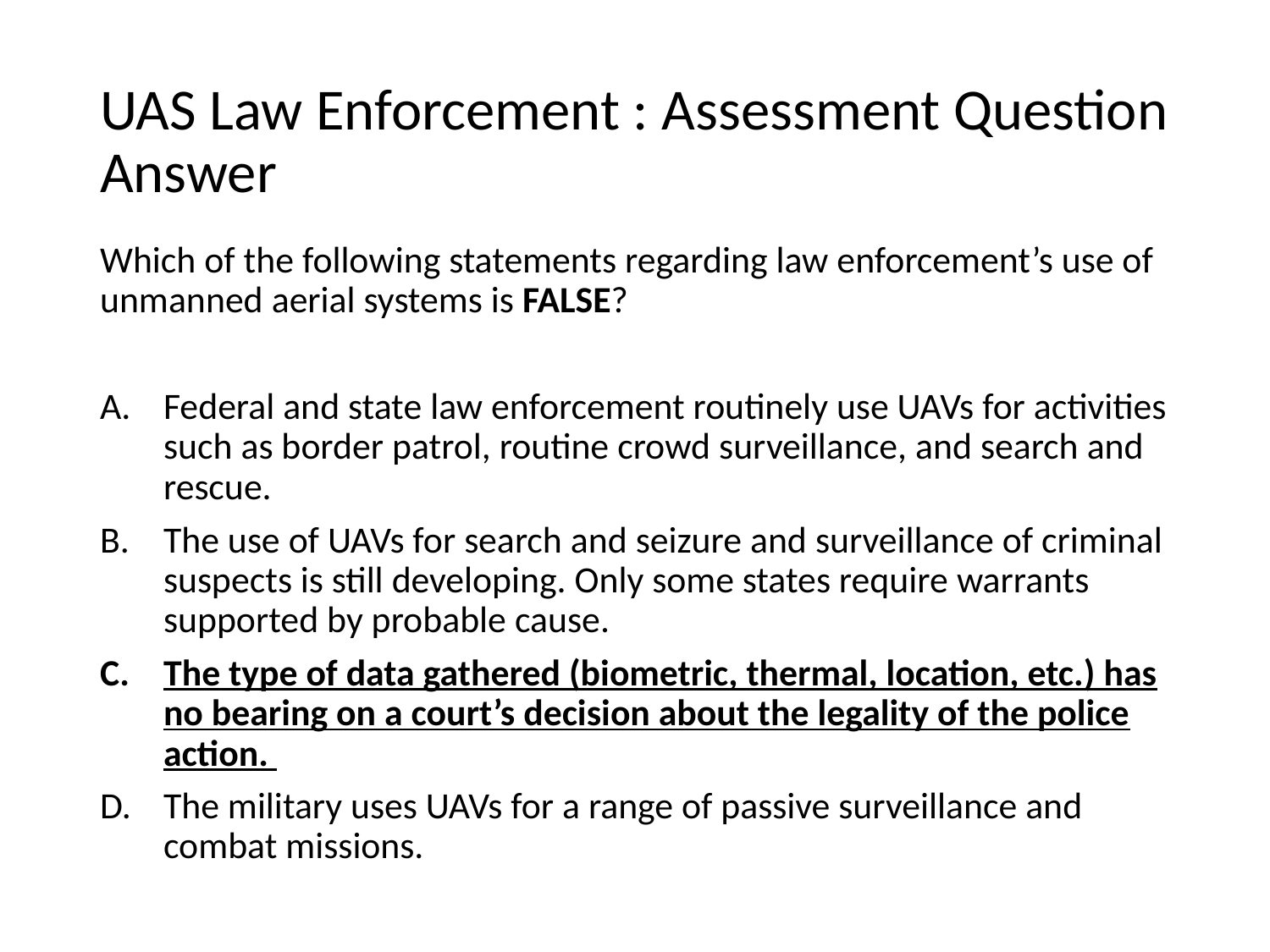

# UAS Law Enforcement : Assessment Question Answer
Which of the following statements regarding law enforcement’s use of unmanned aerial systems is FALSE?

Federal and state law enforcement routinely use UAVs for activities such as border patrol, routine crowd surveillance, and search and rescue.
The use of UAVs for search and seizure and surveillance of criminal suspects is still developing. Only some states require warrants supported by probable cause.
The type of data gathered (biometric, thermal, location, etc.) has no bearing on a court’s decision about the legality of the police action.
The military uses UAVs for a range of passive surveillance and combat missions.